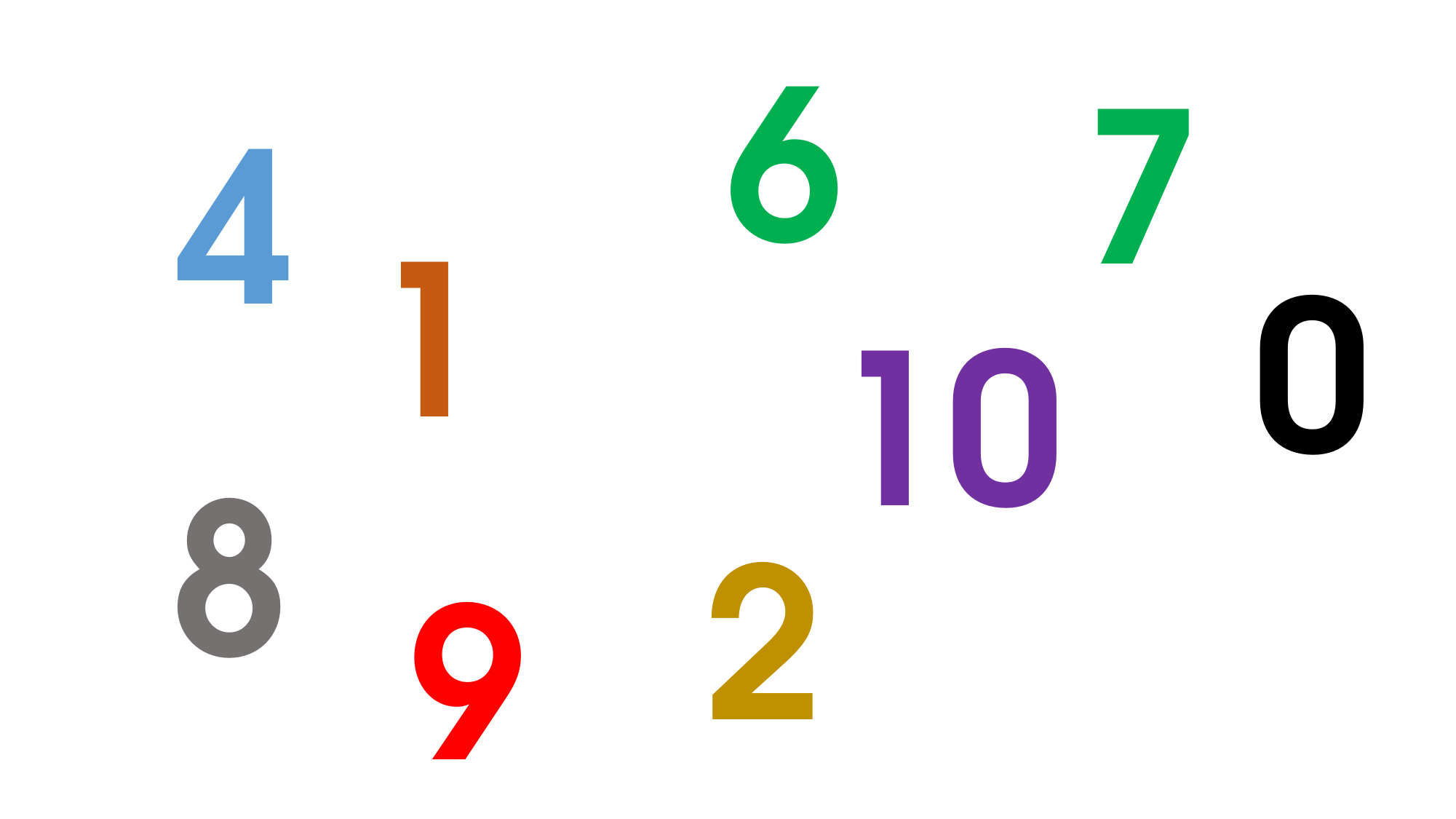

6
7
4
1
0
 10
8
2
9